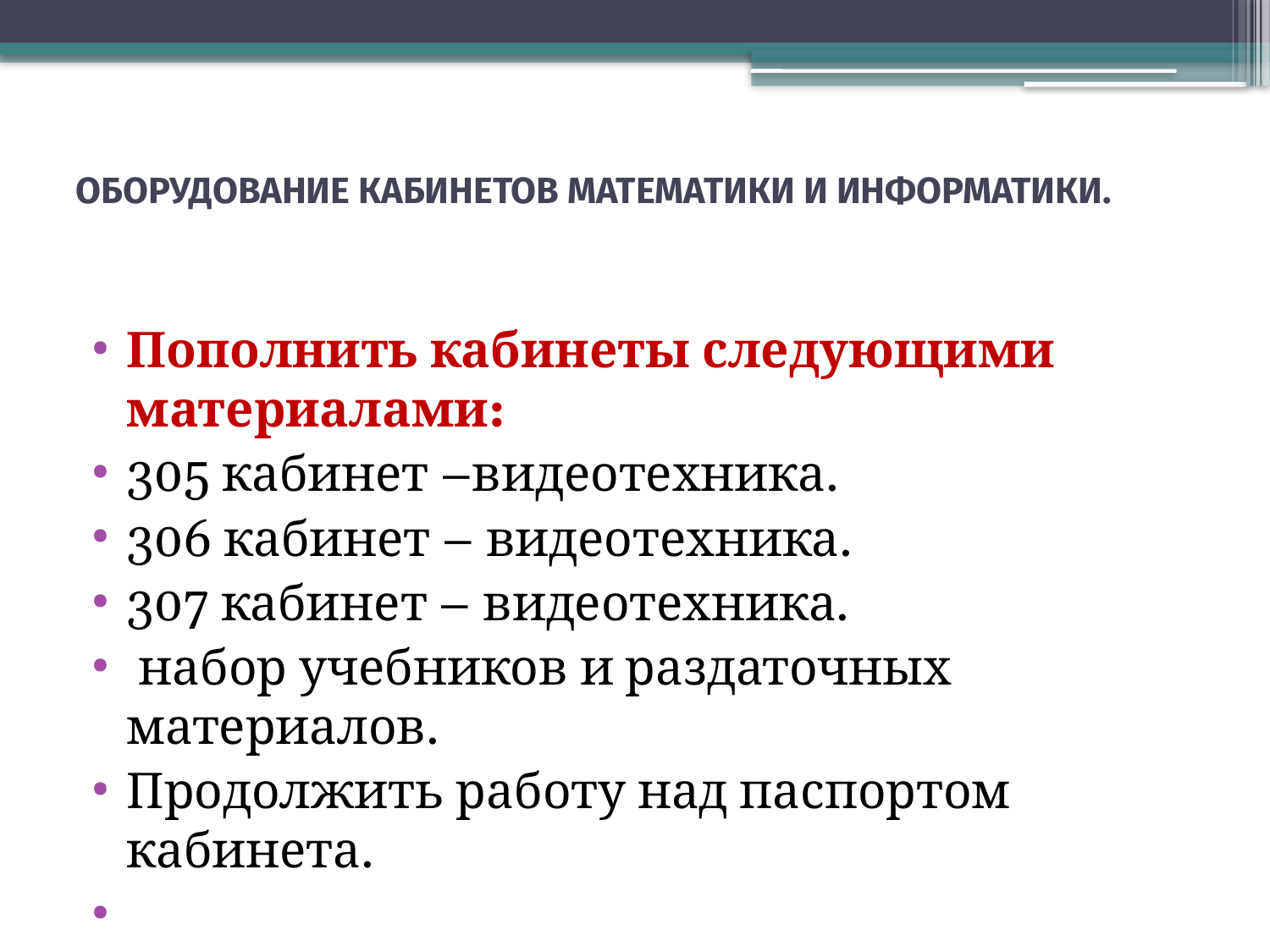

# ОБОРУДОВАНИЕ КАБИНЕТОВ МАТЕМАТИКИ И ИНФОРМАТИКИ.
Пополнить кабинеты следующими материалами:
305 кабинет –видеотехника.
306 кабинет – видеотехника.
307 кабинет – видеотехника.
 набор учебников и раздаточных материалов.
Продолжить работу над паспортом кабинета.